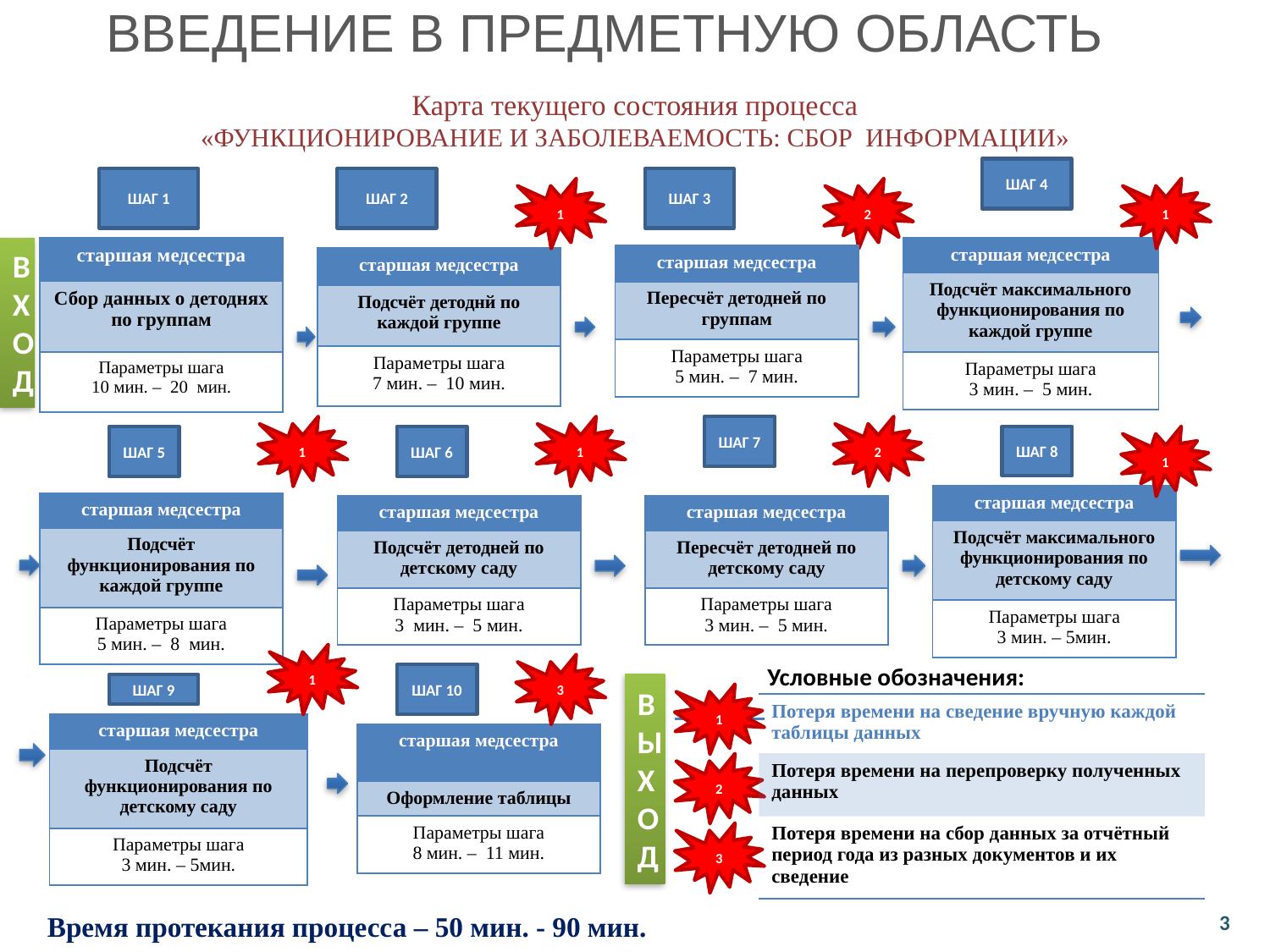

Введение в предметную область
# Карта текущего состояния процесса «Функционирование и заболеваемость: сбор  информации»
ШАГ 4
ШАГ 1
ШАГ 2
ШАГ 3
1
2

1
ВХОД
| старшая медсестра |
| --- |
| Сбор данных о детоднях по группам |
| Параметры шага 10 мин. – 20 мин. |
| старшая медсестра |
| --- |
| Подсчёт максимального функционирования по каждой группе |
| Параметры шага 3 мин. – 5 мин. |
| старшая медсестра |
| --- |
| Пересчёт детодней по группам |
| Параметры шага 5 мин. – 7 мин. |
| старшая медсестра |
| --- |
| Подсчёт детоднй по каждой группе |
| Параметры шага 7 мин. – 10 мин. |

1
1
ШАГ 7
2

ШАГ 5
ШАГ 6
ШАГ 8
1
| старшая медсестра |
| --- |
| Подсчёт максимального функционирования по детскому саду |
| Параметры шага 3 мин. – 5мин. |
| старшая медсестра |
| --- |
| Подсчёт функционирования по каждой группе |
| Параметры шага 5 мин. – 8 мин. |
| старшая медсестра |
| --- |
| Подсчёт детодней по детскому саду |
| Параметры шага 3 мин. – 5 мин. |
| старшая медсестра |
| --- |
| Пересчёт детодней по детскому саду |
| Параметры шага 3 мин. – 5 мин. |

1
3
Условные обозначения:
ШАГ 10
ШАГ 9
ВЫХОД
1
| Потеря времени на сведение вручную каждой таблицы данных |
| --- |
| Потеря времени на перепроверку полученных данных |
| Потеря времени на сбор данных за отчётный период года из разных документов и их сведение |
| старшая медсестра |
| --- |
| Подсчёт функционирования по детскому саду |
| Параметры шага 3 мин. – 5мин. |
| старшая медсестра |
| --- |
| Оформление таблицы |
| Параметры шага 8 мин. – 11 мин. |

2

3
Время протекания процесса – 50 мин. - 90 мин.
3